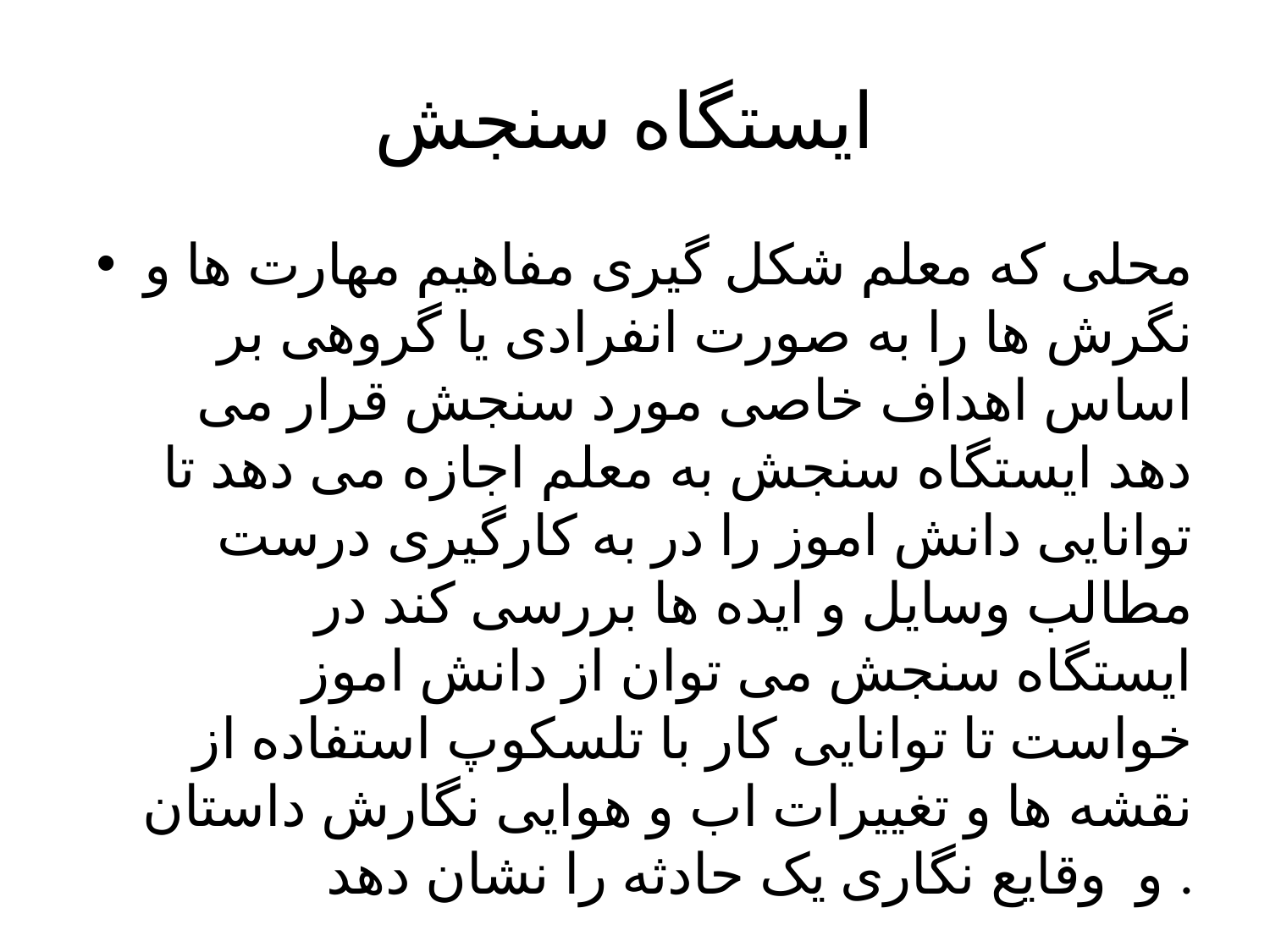

# ایستگاه سنجش
محلی که معلم شکل گیری مفاهیم مهارت ها و نگرش ها را به صورت انفرادی یا گروهی بر اساس اهداف خاصی مورد سنجش قرار می دهد ایستگاه سنجش به معلم اجازه می دهد تا توانایی دانش اموز را در به کارگیری درست مطالب وسایل و ایده ها بررسی کند در ایستگاه سنجش می توان از دانش اموز خواست تا توانایی کار با تلسکوپ استفاده از نقشه ها و تغییرات اب و هوایی نگارش داستان و  وقایع نگاری یک حادثه را نشان دهد .